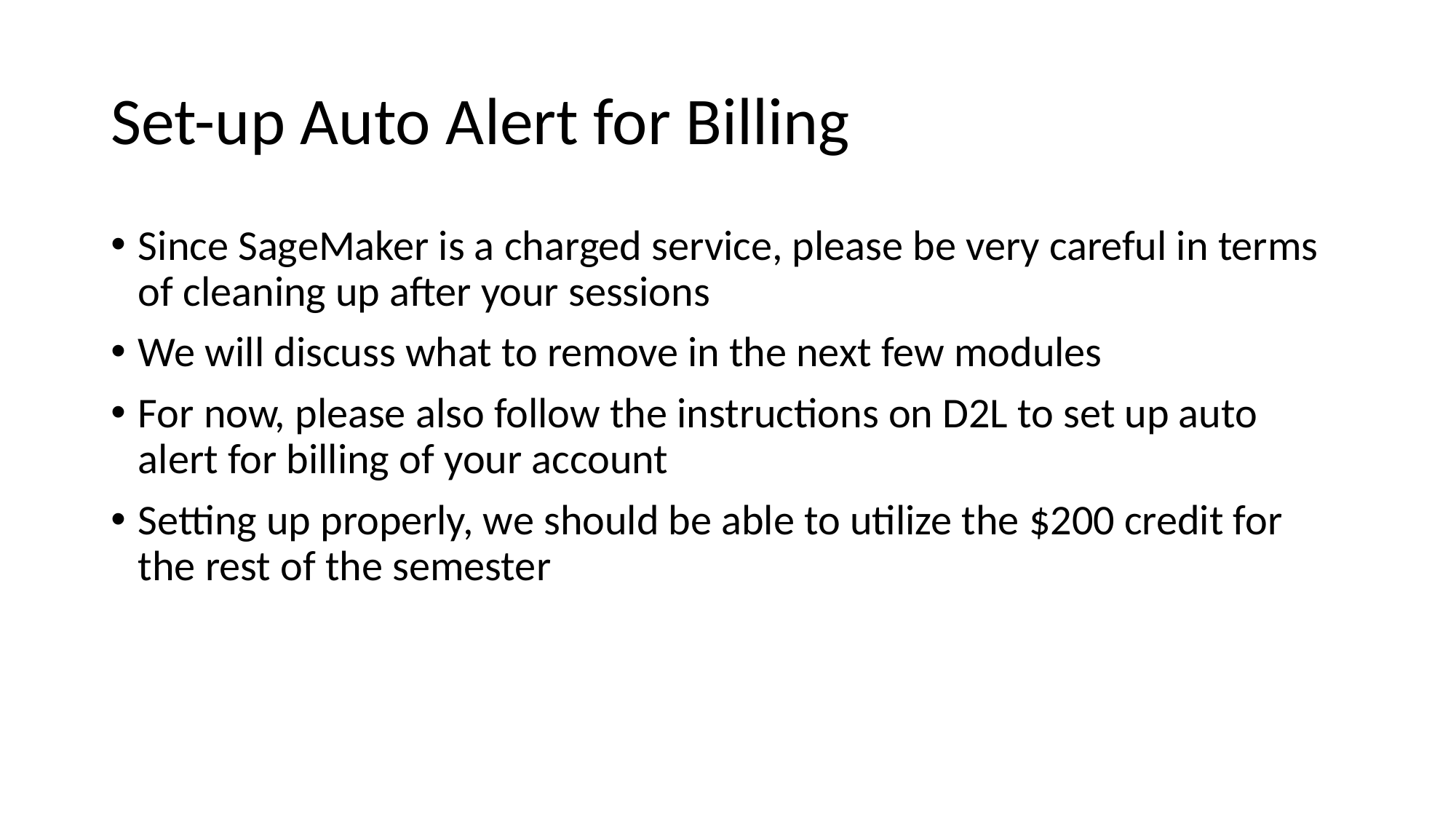

# Set-up Auto Alert for Billing
Since SageMaker is a charged service, please be very careful in terms of cleaning up after your sessions
We will discuss what to remove in the next few modules
For now, please also follow the instructions on D2L to set up auto alert for billing of your account
Setting up properly, we should be able to utilize the $200 credit for the rest of the semester